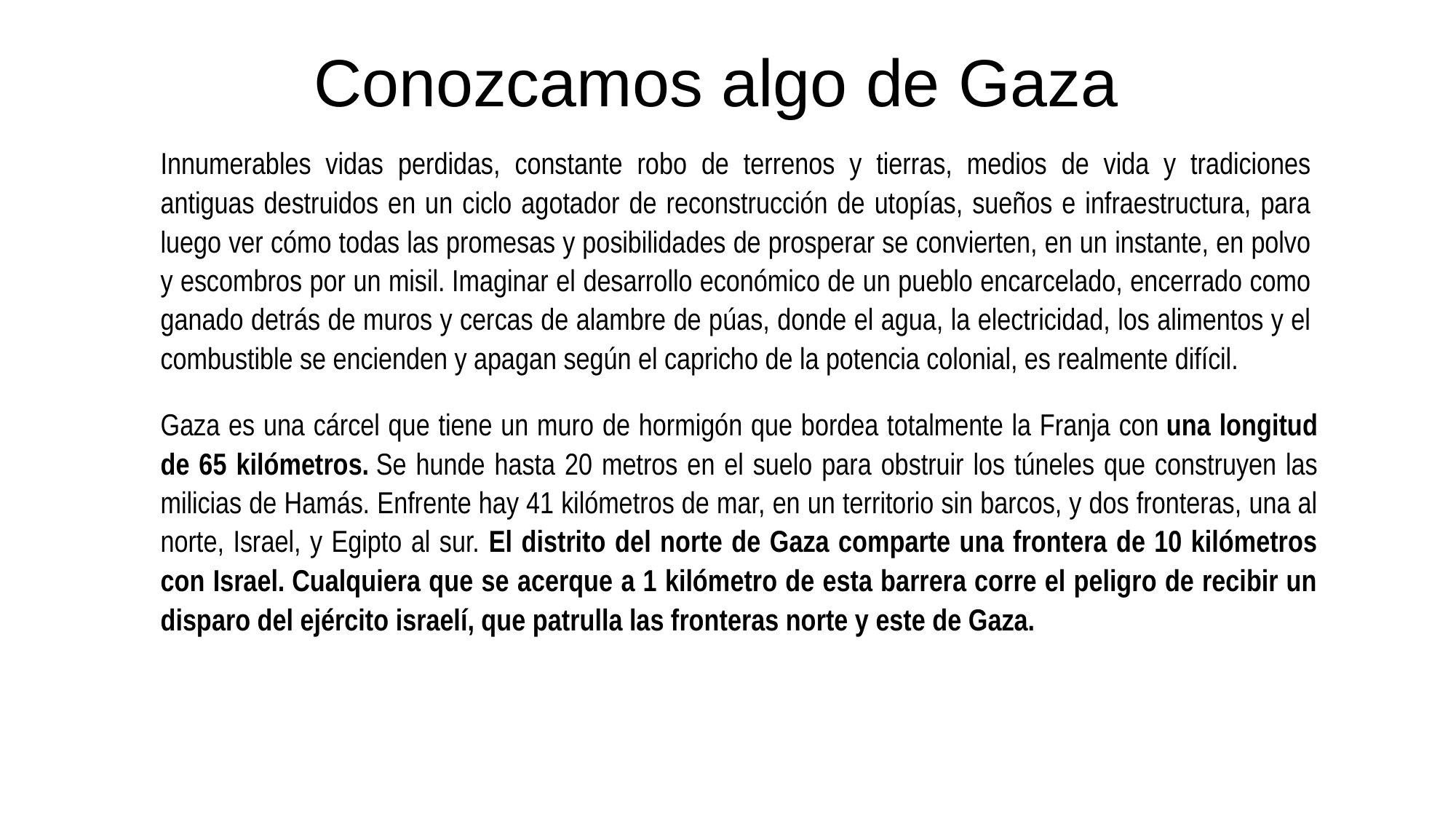

# Conozcamos algo de Gaza
Innumerables vidas perdidas, constante robo de terrenos y tierras, medios de vida y tradiciones antiguas destruidos en un ciclo agotador de reconstrucción de utopías, sueños e infraestructura, para luego ver cómo todas las promesas y posibilidades de prosperar se convierten, en un instante, en polvo y escombros por un misil. Imaginar el desarrollo económico de un pueblo encarcelado, encerrado como ganado detrás de muros y cercas de alambre de púas, donde el agua, la electricidad, los alimentos y el combustible se encienden y apagan según el capricho de la potencia colonial, es realmente difícil.
Gaza es una cárcel que tiene un muro de hormigón que bordea totalmente la Franja con una longitud de 65 kilómetros. Se hunde hasta 20 metros en el suelo para obstruir los túneles que construyen las milicias de Hamás. Enfrente hay 41 kilómetros de mar, en un territorio sin barcos, y dos fronteras, una al norte, Israel, y Egipto al sur. El distrito del norte de Gaza comparte una frontera de 10 kilómetros con Israel. Cualquiera que se acerque a 1 kilómetro de esta barrera corre el peligro de recibir un disparo del ejército israelí, que patrulla las fronteras norte y este de Gaza.